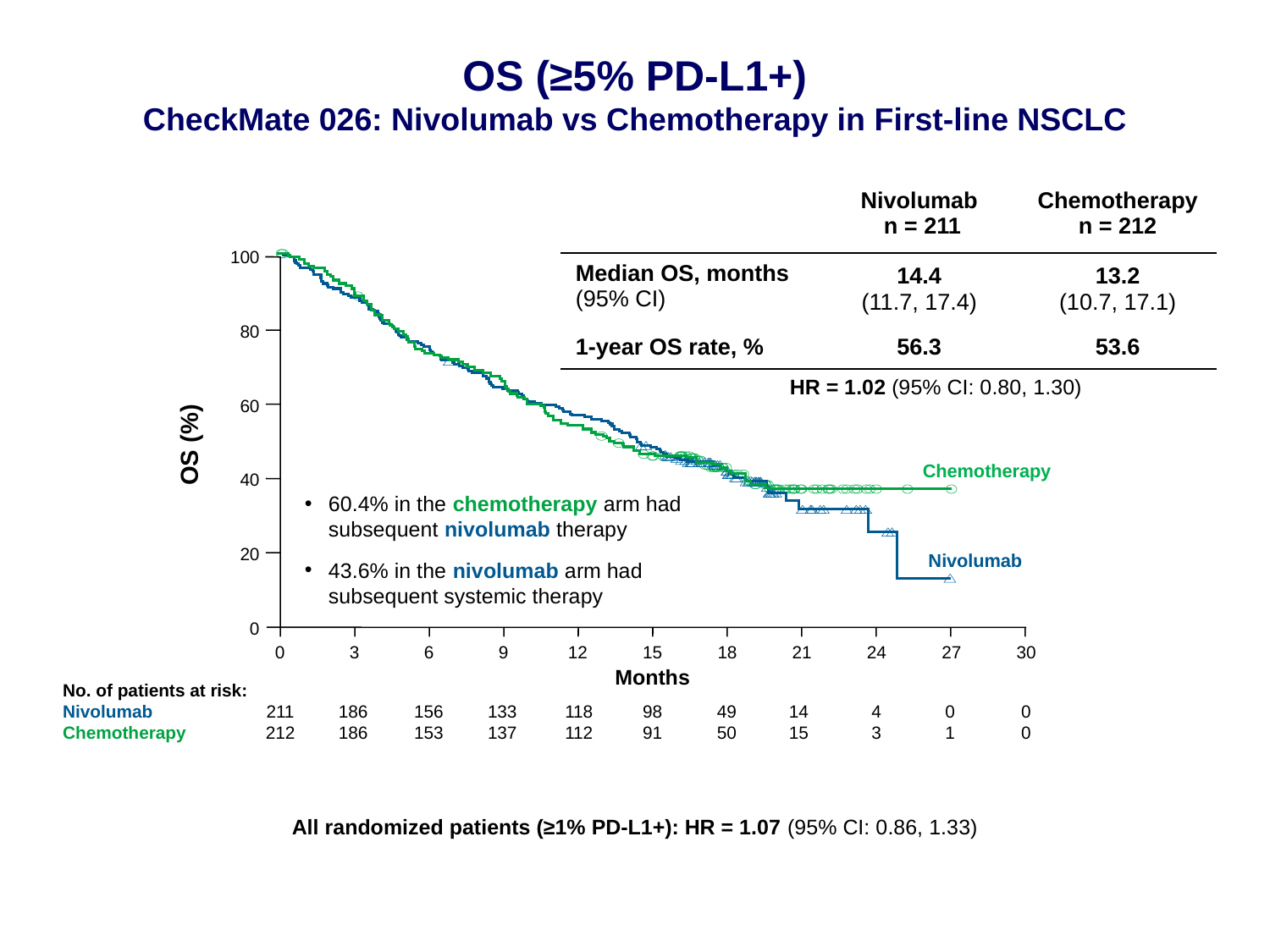

# OS (≥5% PD-L1+) CheckMate 026: Nivolumab vs Chemotherapy in First-line NSCLC
|  | Nivolumab n = 211 | Chemotherapy n = 212 |
| --- | --- | --- |
| Median OS, months (95% CI) | 14.4 (11.7, 17.4) | 13.2 (10.7, 17.1) |
| 1-year OS rate, % | 56.3 | 53.6 |
100
80
60
40
20
0
0
3
6
9
12
15
18
21
24
27
30
OS (%)
Months

Chemotherapy
Nivolumab
 HR = 1.02 (95% CI: 0.80, 1.30)
60.4% in the chemotherapy arm had subsequent nivolumab therapy
43.6% in the nivolumab arm had subsequent systemic therapy
| No. of patients at risk: |  |  |  |  |  |  |  |  |  |  |  |
| --- | --- | --- | --- | --- | --- | --- | --- | --- | --- | --- | --- |
| Nivolumab | 211 | 186 | 156 | 133 | 118 | 98 | 49 | 14 | 4 | 0 | 0 |
| Chemotherapy | 212 | 186 | 153 | 137 | 112 | 91 | 50 | 15 | 3 | 1 | 0 |
All randomized patients (≥1% PD-L1+): HR = 1.07 (95% CI: 0.86, 1.33)